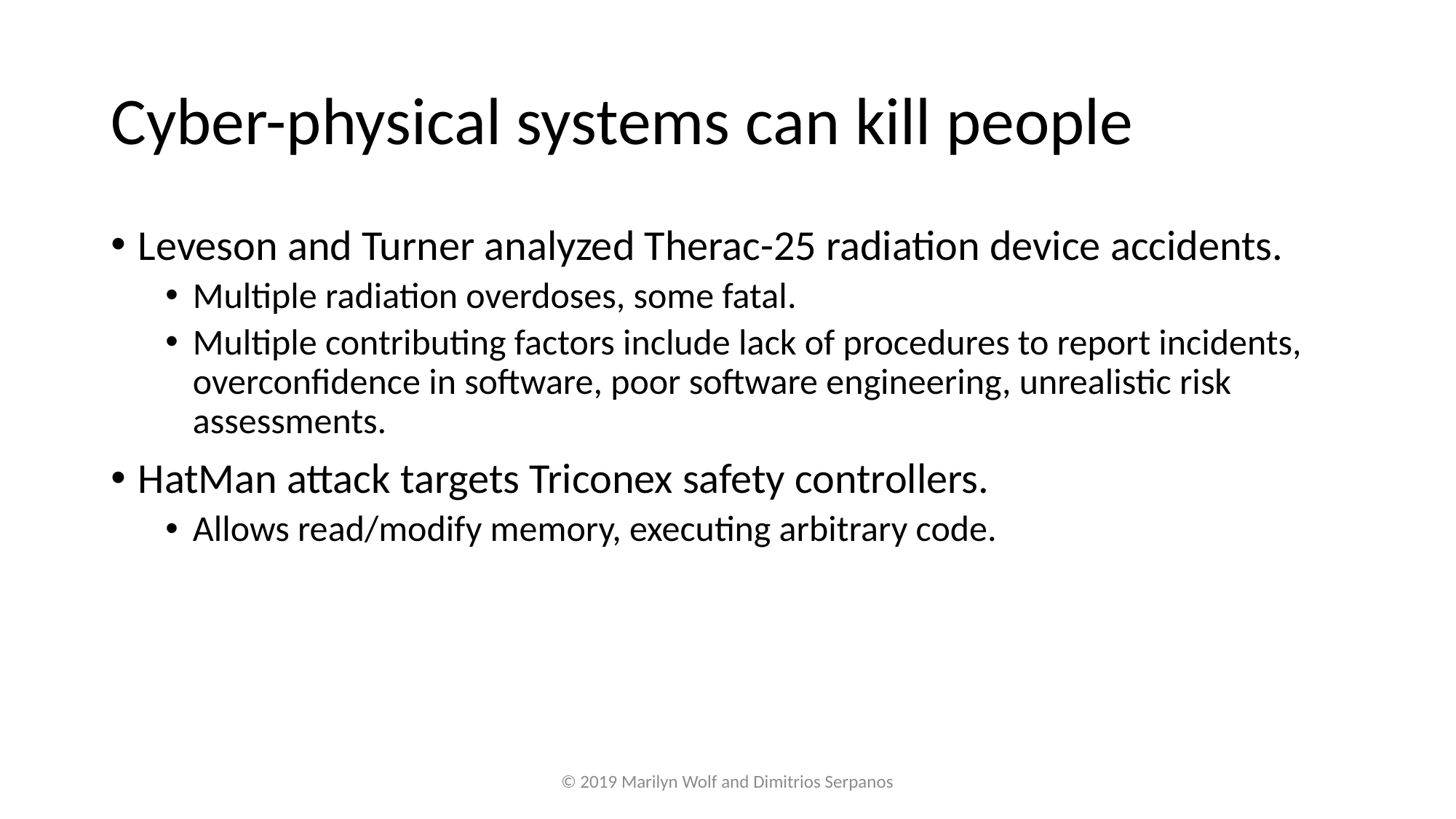

# Cyber-physical systems can kill people
Leveson and Turner analyzed Therac-25 radiation device accidents.
Multiple radiation overdoses, some fatal.
Multiple contributing factors include lack of procedures to report incidents, overconfidence in software, poor software engineering, unrealistic risk assessments.
HatMan attack targets Triconex safety controllers.
Allows read/modify memory, executing arbitrary code.
© 2019 Marilyn Wolf and Dimitrios Serpanos